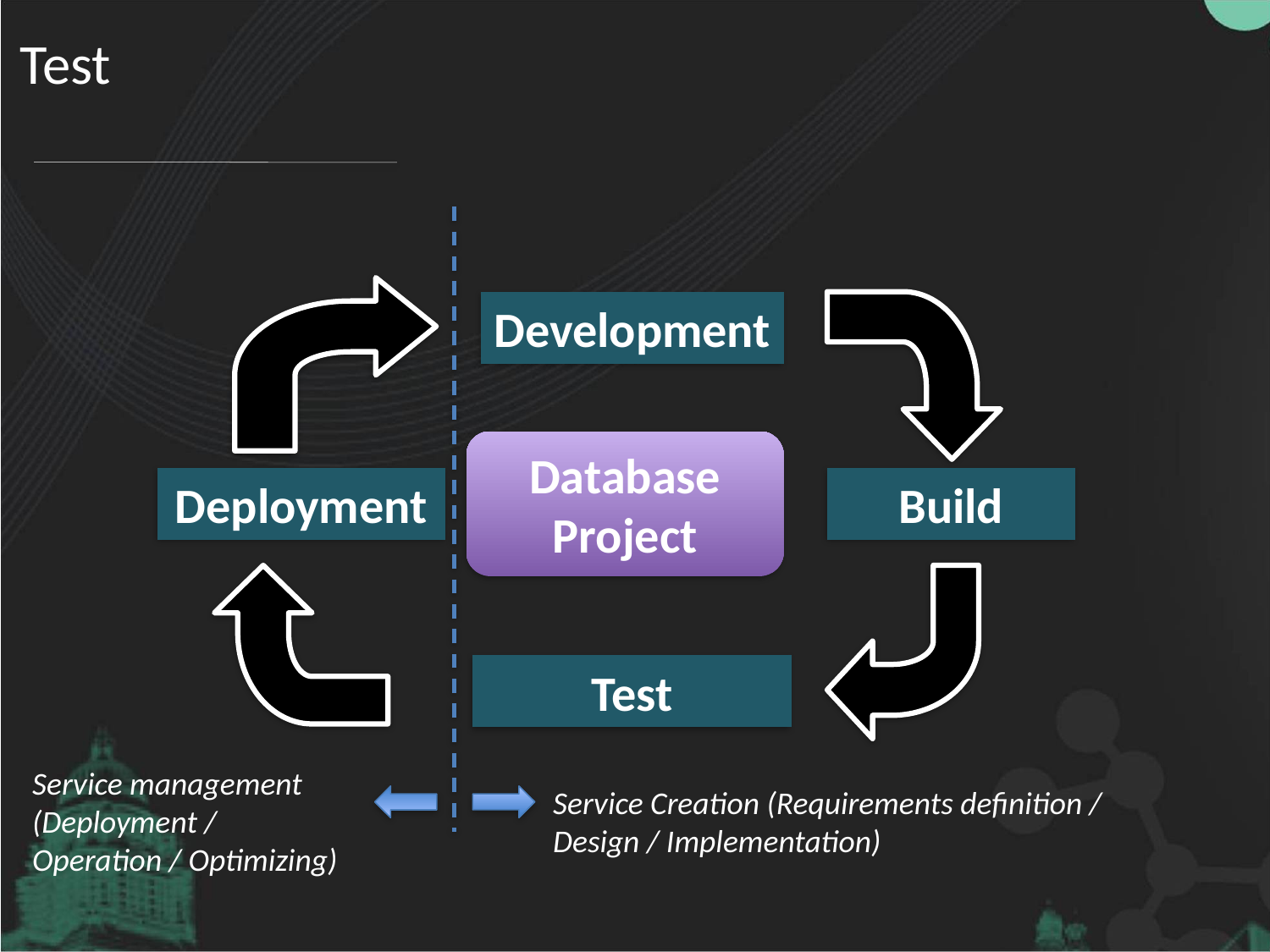

# Test

Development
Database
Project
Deployment
Build

Test
Service management (Deployment / Operation / Optimizing)
Service Creation (Requirements definition / Design / Implementation)